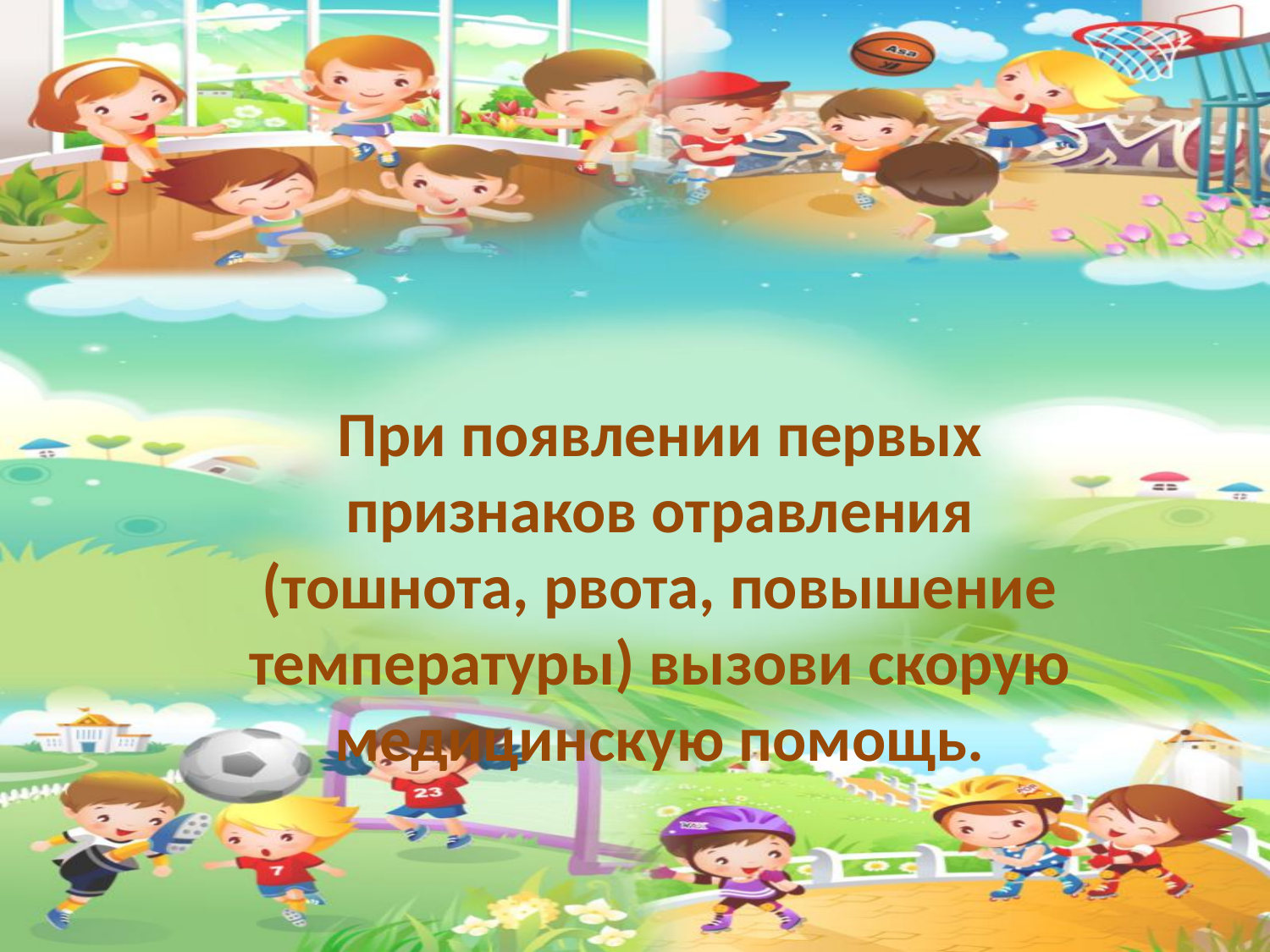

При появлении первых признаков отравления (тошнота, рвота, повышение температуры) вызови скорую медицинскую помощь.